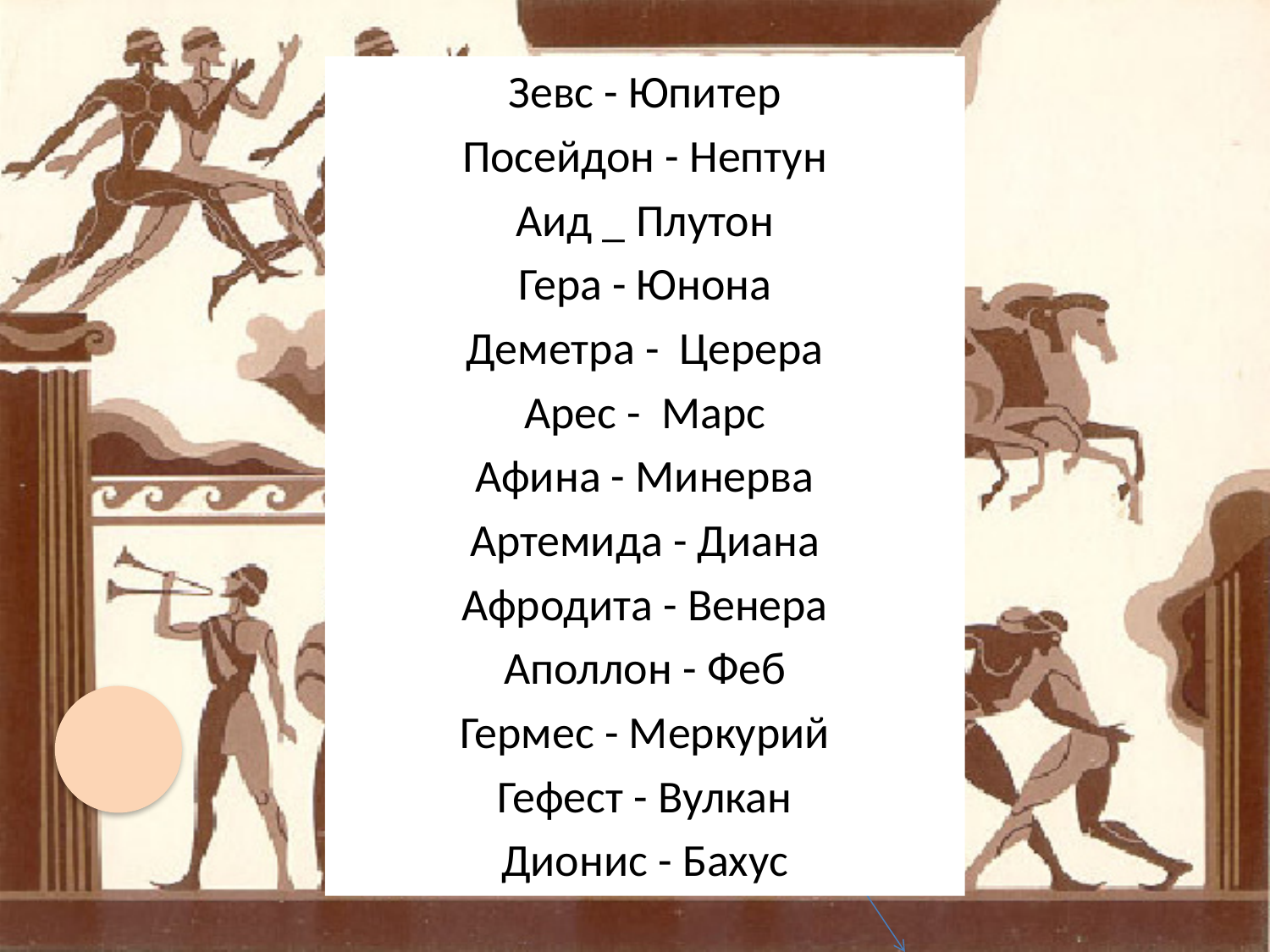

Зевс - Юпитер
Посейдон - Нептун
Аид _ Плутон
Гера - Юнона
Деметра -  Церера
Арес -  Марс
Афина - Минерва
Артемида - Диана
Афродита - Венера
Аполлон - Феб
Гермес - Меркурий
Гефест - Вулкан
Дионис - Бахус